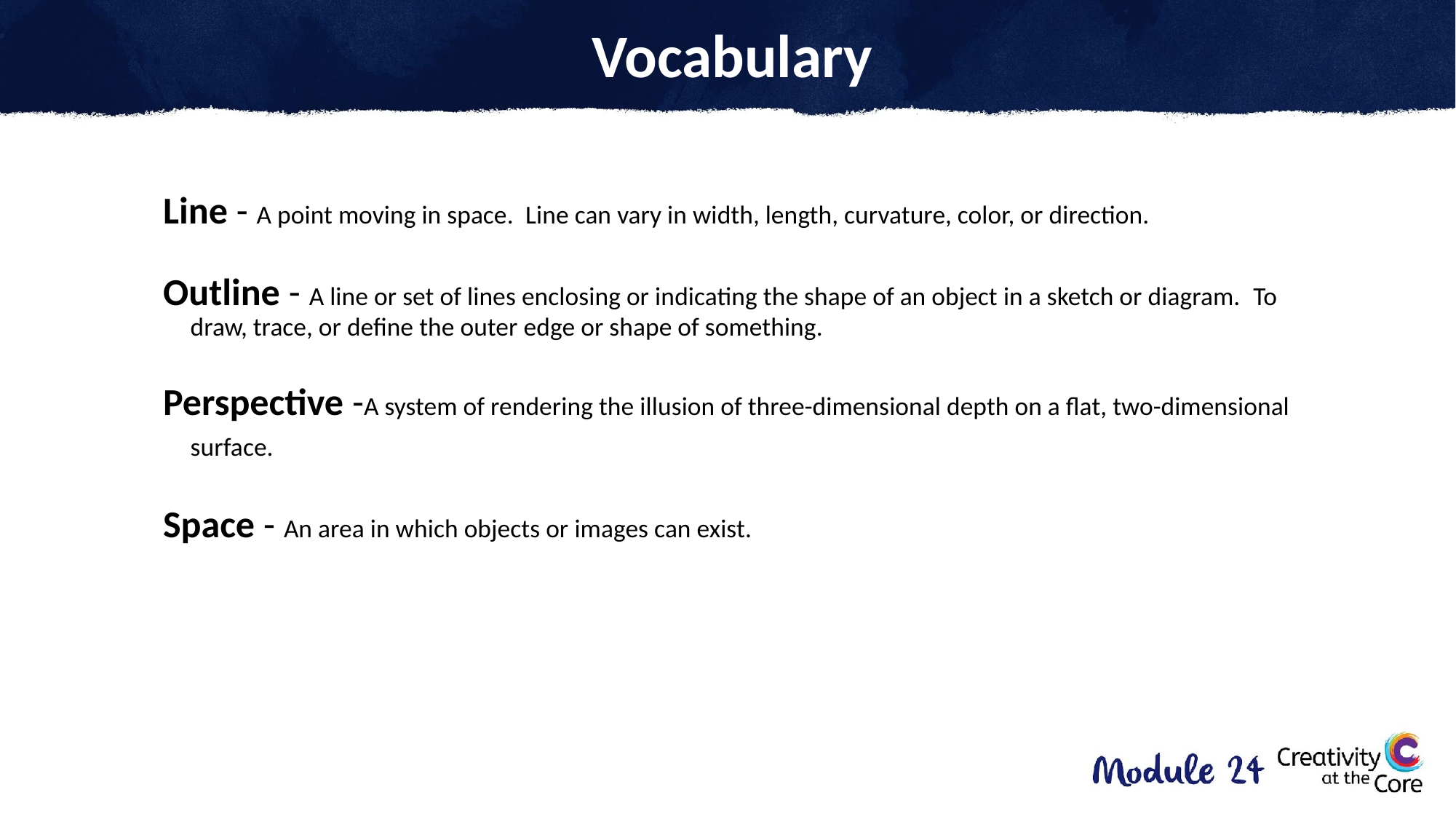

# Vocabulary

Line - A point moving in space.  Line can vary in width, length, curvature, color, or direction.

Outline - A line or set of lines enclosing or indicating the shape of an object in a sketch or diagram.  To draw, trace, or define the outer edge or shape of something.

Perspective -A system of rendering the illusion of three-dimensional depth on a flat, two-dimensional surface.

Space - An area in which objects or images can exist.